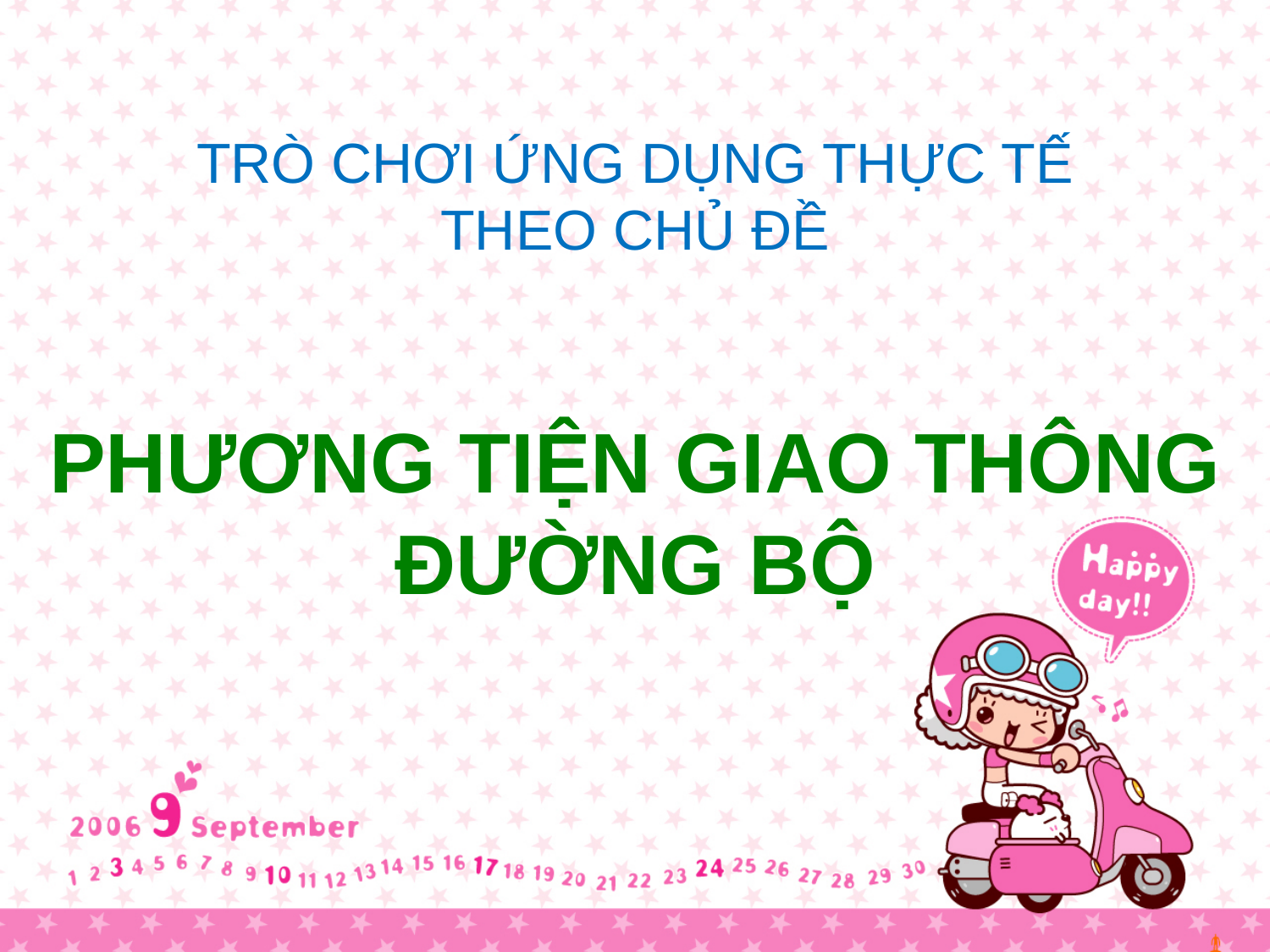

TRÒ CHƠI ỨNG DỤNG THỰC TẾ THEO CHỦ ĐỀ
PHƯƠNG TIỆN GIAO THÔNG ĐƯỜNG BỘ